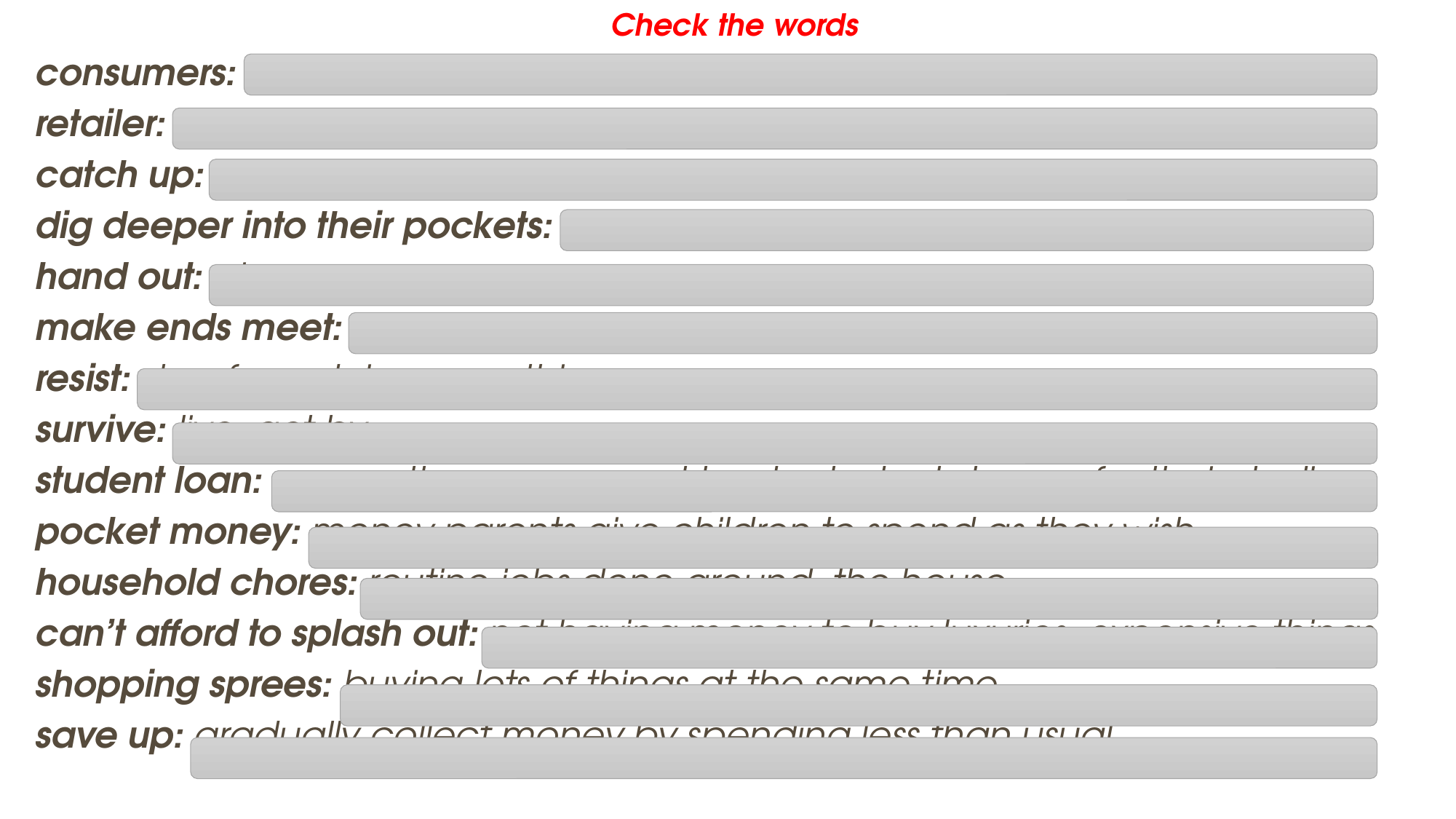

Check the words
consumers: people who buy things for their  own use
retailer: shop owner/seller
catch up: reach the same level as something
dig deeper into their pockets: pay out more money than usual
hand out: give away
make ends meet: have enough money to live on
resist: stop from doing something
survive: live; get by
student loan: money the government lends  students to pay for their studies
pocket money: money parents give children to spend as they wish
household chores: routine jobs done around  the house
can’t afford to splash out: not having money to buy luxuries, expensive things
shopping sprees: buying lots of things at the same time
save up: gradually collect money by spending less than usual